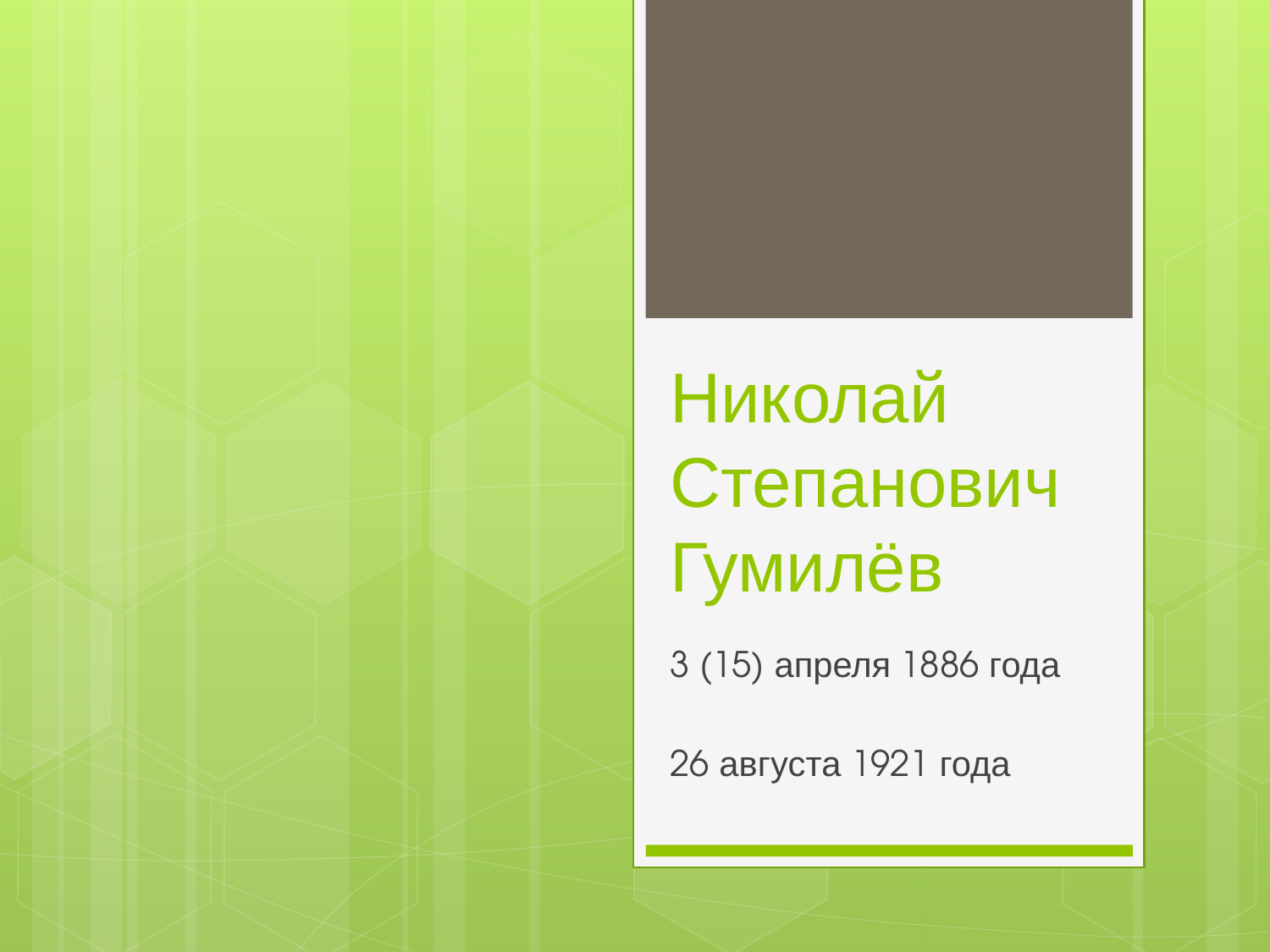

# Николай Степанович Гумилёв
3 (15) апреля 1886 года

26 августа 1921 года